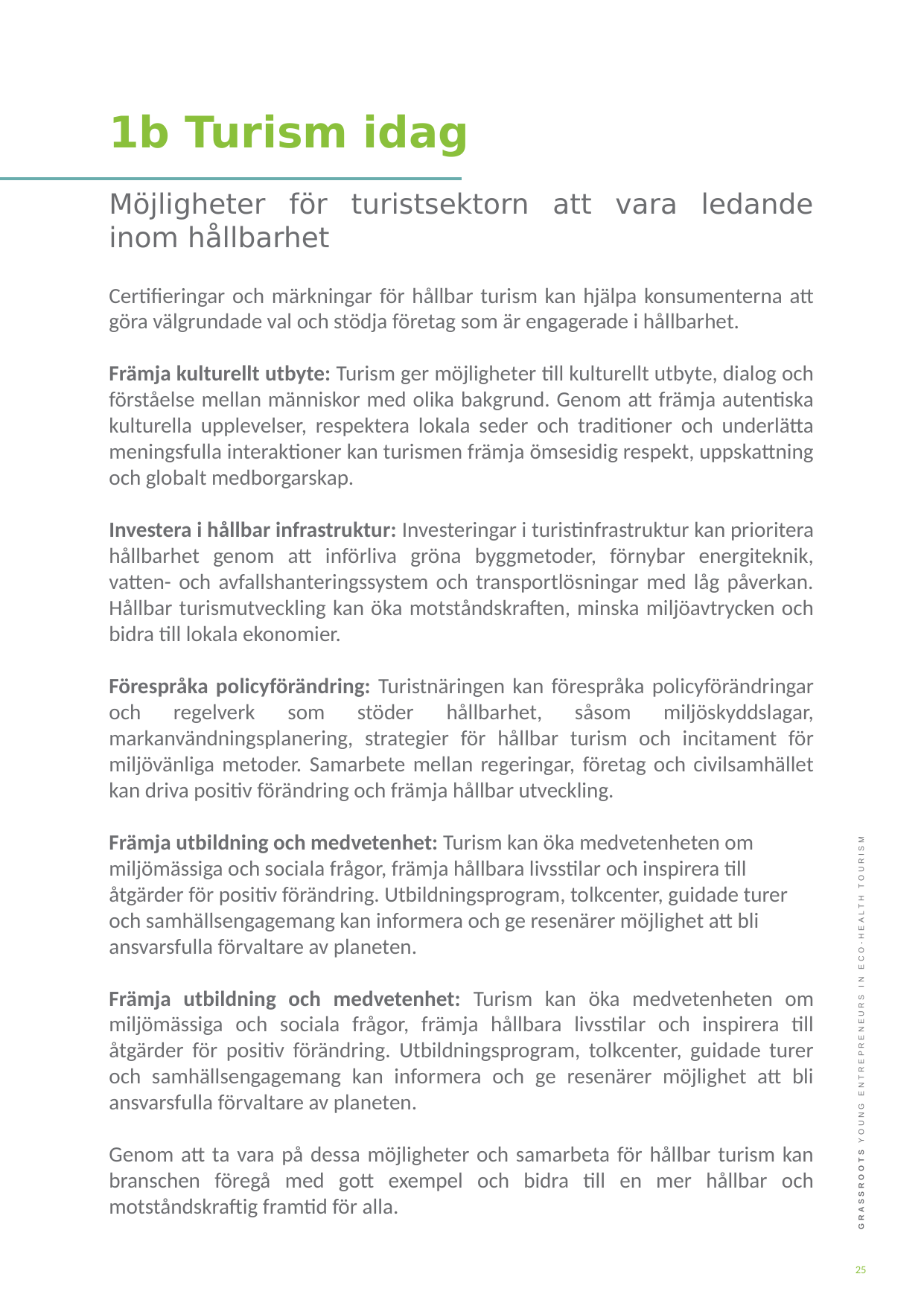

1b Turism idag
Möjligheter för turistsektorn att vara ledande inom hållbarhet
Certifieringar och märkningar för hållbar turism kan hjälpa konsumenterna att göra välgrundade val och stödja företag som är engagerade i hållbarhet.

Främja kulturellt utbyte: Turism ger möjligheter till kulturellt utbyte, dialog och förståelse mellan människor med olika bakgrund. Genom att främja autentiska kulturella upplevelser, respektera lokala seder och traditioner och underlätta meningsfulla interaktioner kan turismen främja ömsesidig respekt, uppskattning och globalt medborgarskap.

Investera i hållbar infrastruktur: Investeringar i turistinfrastruktur kan prioritera hållbarhet genom att införliva gröna byggmetoder, förnybar energiteknik, vatten- och avfallshanteringssystem och transportlösningar med låg påverkan. Hållbar turismutveckling kan öka motståndskraften, minska miljöavtrycken och bidra till lokala ekonomier.

Förespråka policyförändring: Turistnäringen kan förespråka policyförändringar och regelverk som stöder hållbarhet, såsom miljöskyddslagar, markanvändningsplanering, strategier för hållbar turism och incitament för miljövänliga metoder. Samarbete mellan regeringar, företag och civilsamhället kan driva positiv förändring och främja hållbar utveckling.
Främja utbildning och medvetenhet: Turism kan öka medvetenheten om miljömässiga och sociala frågor, främja hållbara livsstilar och inspirera till åtgärder för positiv förändring. Utbildningsprogram, tolkcenter, guidade turer och samhällsengagemang kan informera och ge resenärer möjlighet att bli ansvarsfulla förvaltare av planeten.
Främja utbildning och medvetenhet: Turism kan öka medvetenheten om miljömässiga och sociala frågor, främja hållbara livsstilar och inspirera till åtgärder för positiv förändring. Utbildningsprogram, tolkcenter, guidade turer och samhällsengagemang kan informera och ge resenärer möjlighet att bli ansvarsfulla förvaltare av planeten.

Genom att ta vara på dessa möjligheter och samarbeta för hållbar turism kan branschen föregå med gott exempel och bidra till en mer hållbar och motståndskraftig framtid för alla.

25